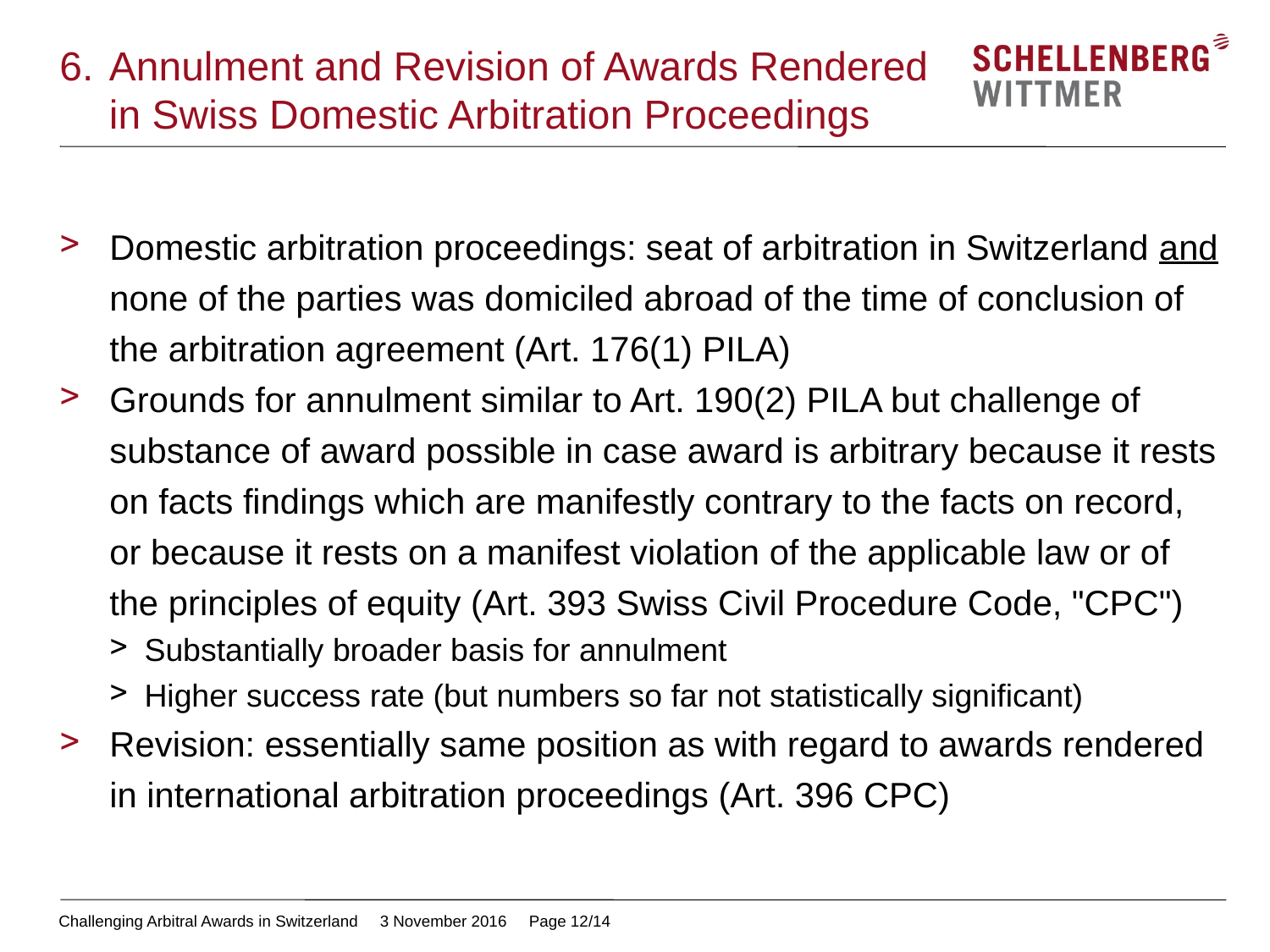

# 6.	Annulment and Revision of Awards Rendered in Swiss Domestic Arbitration Proceedings
Domestic arbitration proceedings: seat of arbitration in Switzerland and none of the parties was domiciled abroad of the time of conclusion of the arbitration agreement (Art. 176(1) PILA)
Grounds for annulment similar to Art. 190(2) PILA but challenge of substance of award possible in case award is arbitrary because it rests on facts findings which are manifestly contrary to the facts on record, or because it rests on a manifest violation of the applicable law or of the principles of equity (Art. 393 Swiss Civil Procedure Code, "CPC")
Substantially broader basis for annulment
Higher success rate (but numbers so far not statistically significant)
Revision: essentially same position as with regard to awards rendered in international arbitration proceedings (Art. 396 CPC)